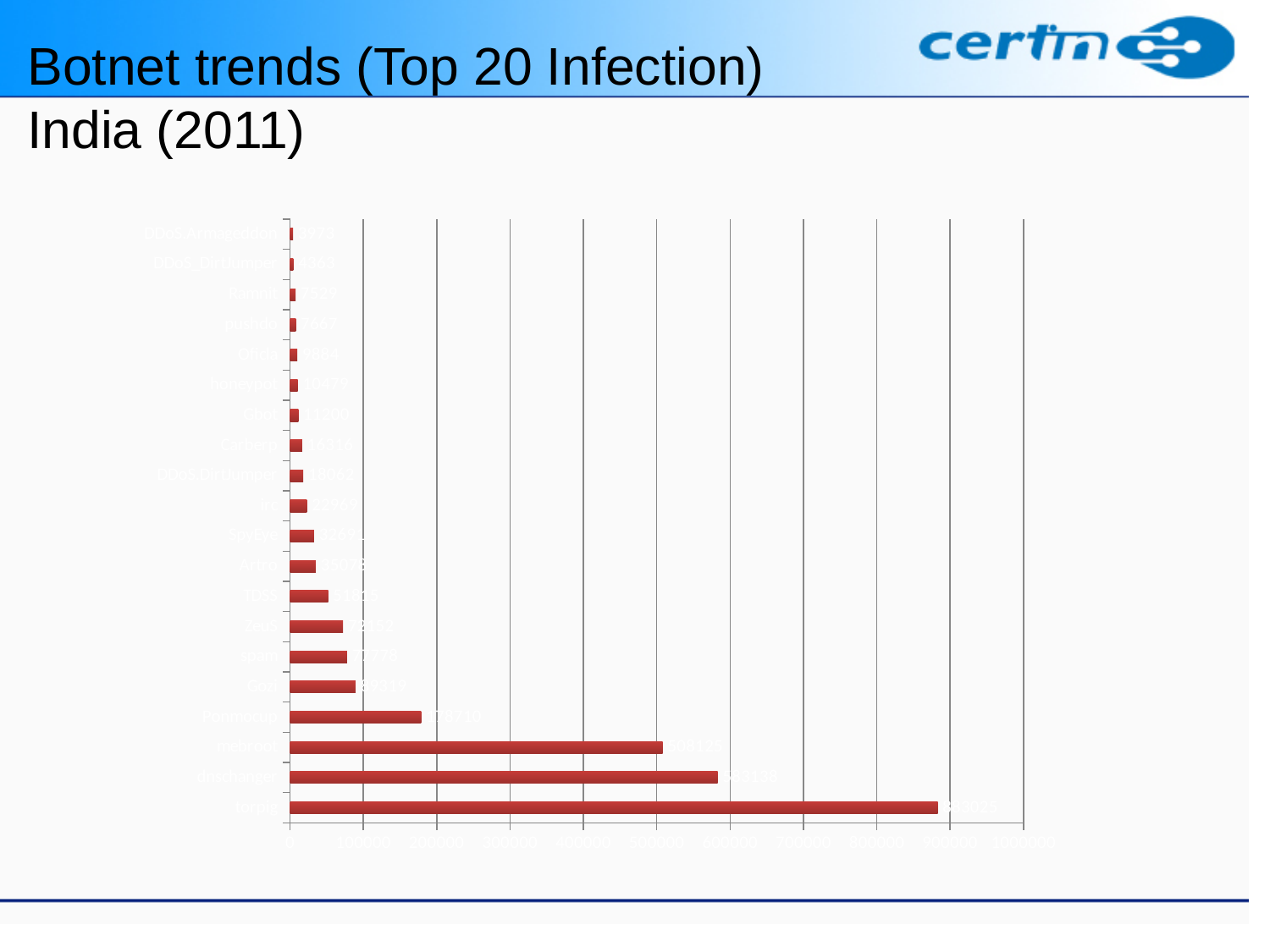

Botnet trends (Top 20 Infection)
India (2011)

### Chart

| Category |  |
|---|---|
| torpig | 883025.0 |
| dnschanger | 583138.0 |
| mebroot | 508125.0 |
| Ponmocup | 178710.0 |
| Gozi | 89319.0 |
| spam | 77778.0 |
| ZeuS | 72152.0 |
| TDSS | 51815.0 |
| Artro | 35078.0 |
| SpyEye | 32691.0 |
| irc | 22969.0 |
| DDoS.DirtJumper | 18062.0 |
| Carberp | 16316.0 |
| Gbot | 11200.0 |
| honeypot | 10479.0 |
| Oficla | 9884.0 |
| pushdo | 7667.0 |
| Ramnit | 7529.0 |
| DDoS_DirtJumper | 4363.0 |
| DDoS.Armageddon | 3973.0 |